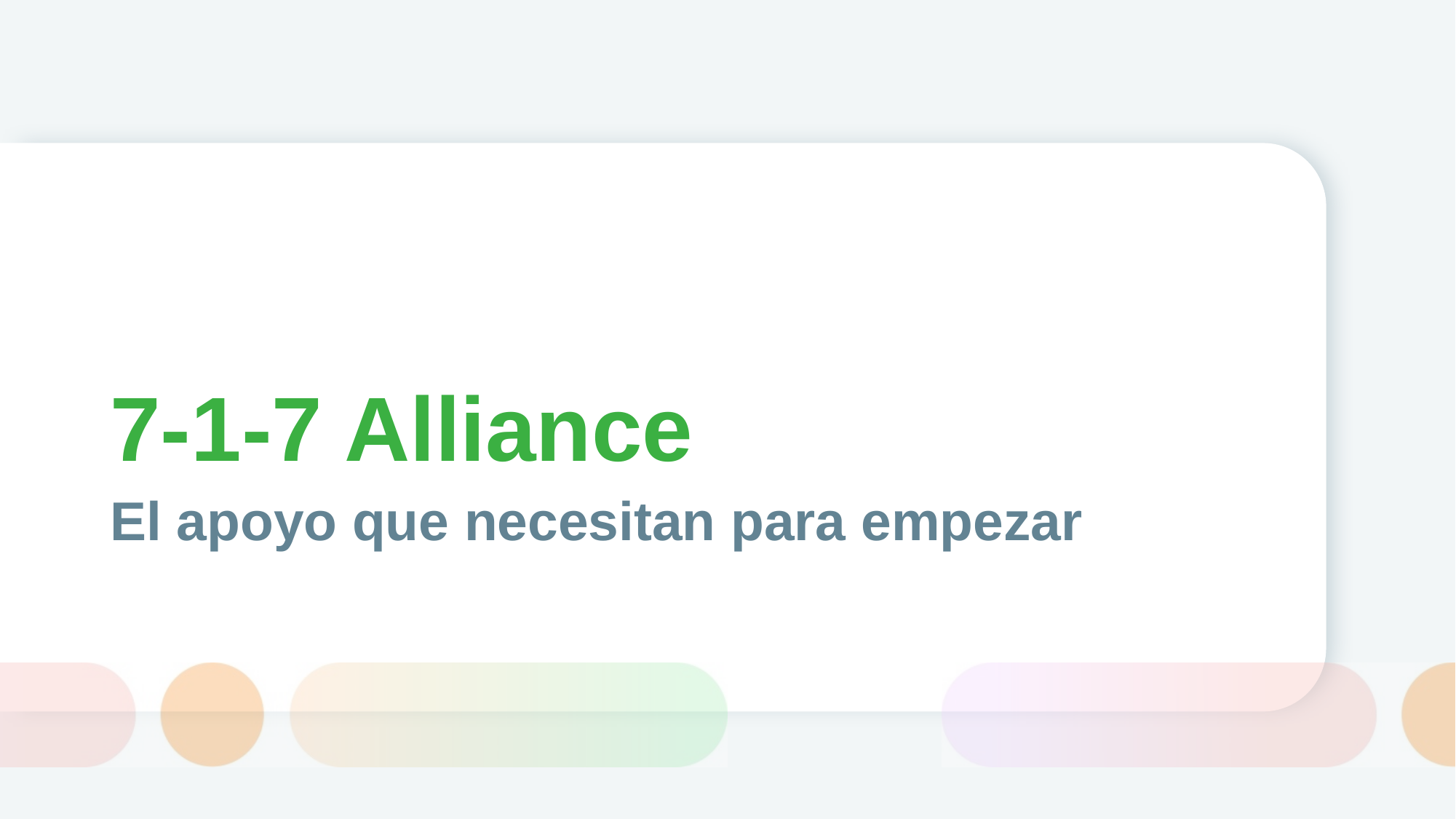

# 7-1-7 Alliance
El apoyo que necesitan para empezar